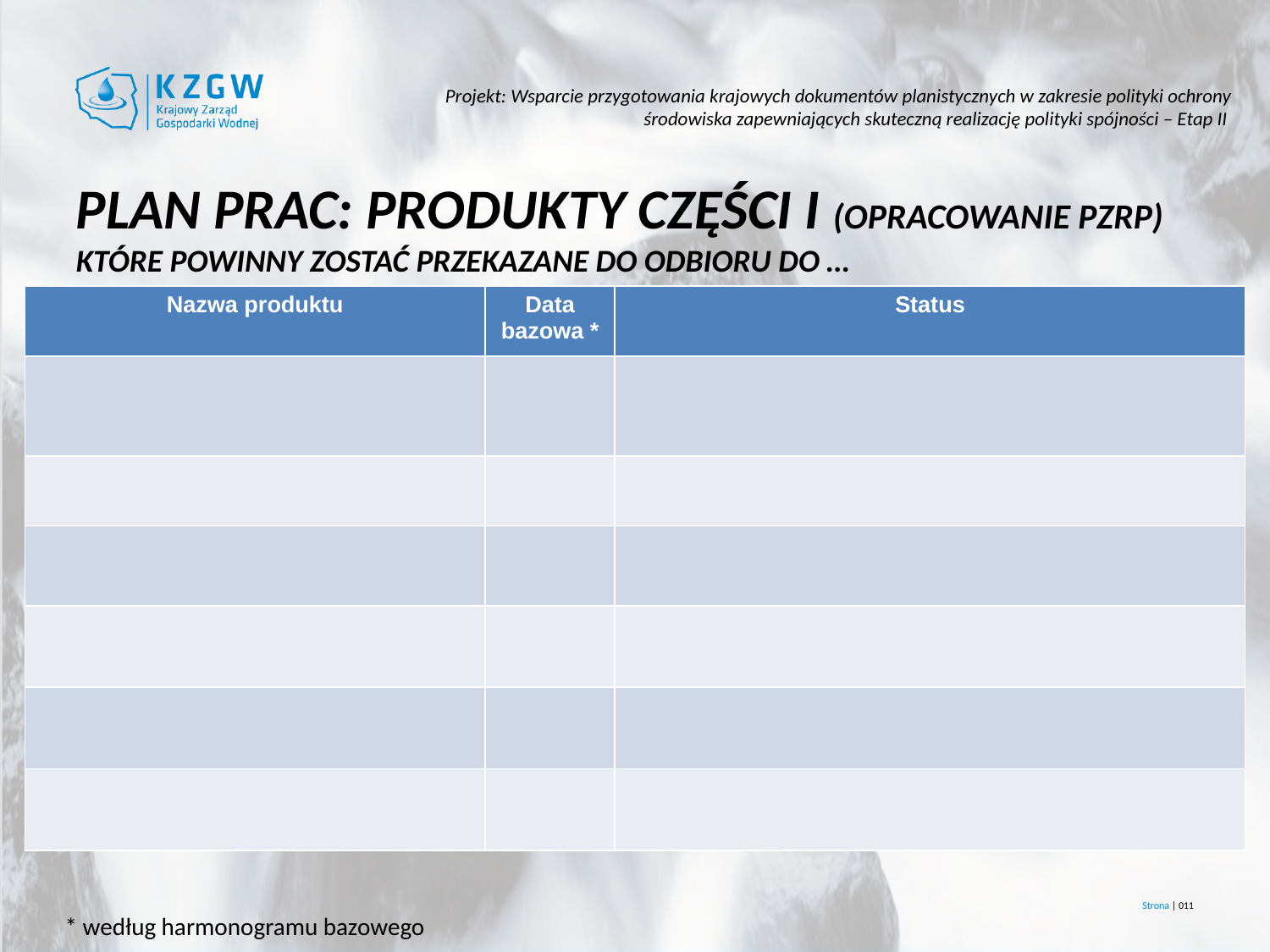

# Plan prac: produkty CzĘŚCI I (opracowanie PZRP) które powinny zostać przekazane do odbioru do …
| Nazwa produktu | Data bazowa \* | Status |
| --- | --- | --- |
|  |  |  |
|  |  |  |
|  |  |  |
|  |  |  |
|  |  |  |
|  |  |  |
Strona | 011
* według harmonogramu bazowego